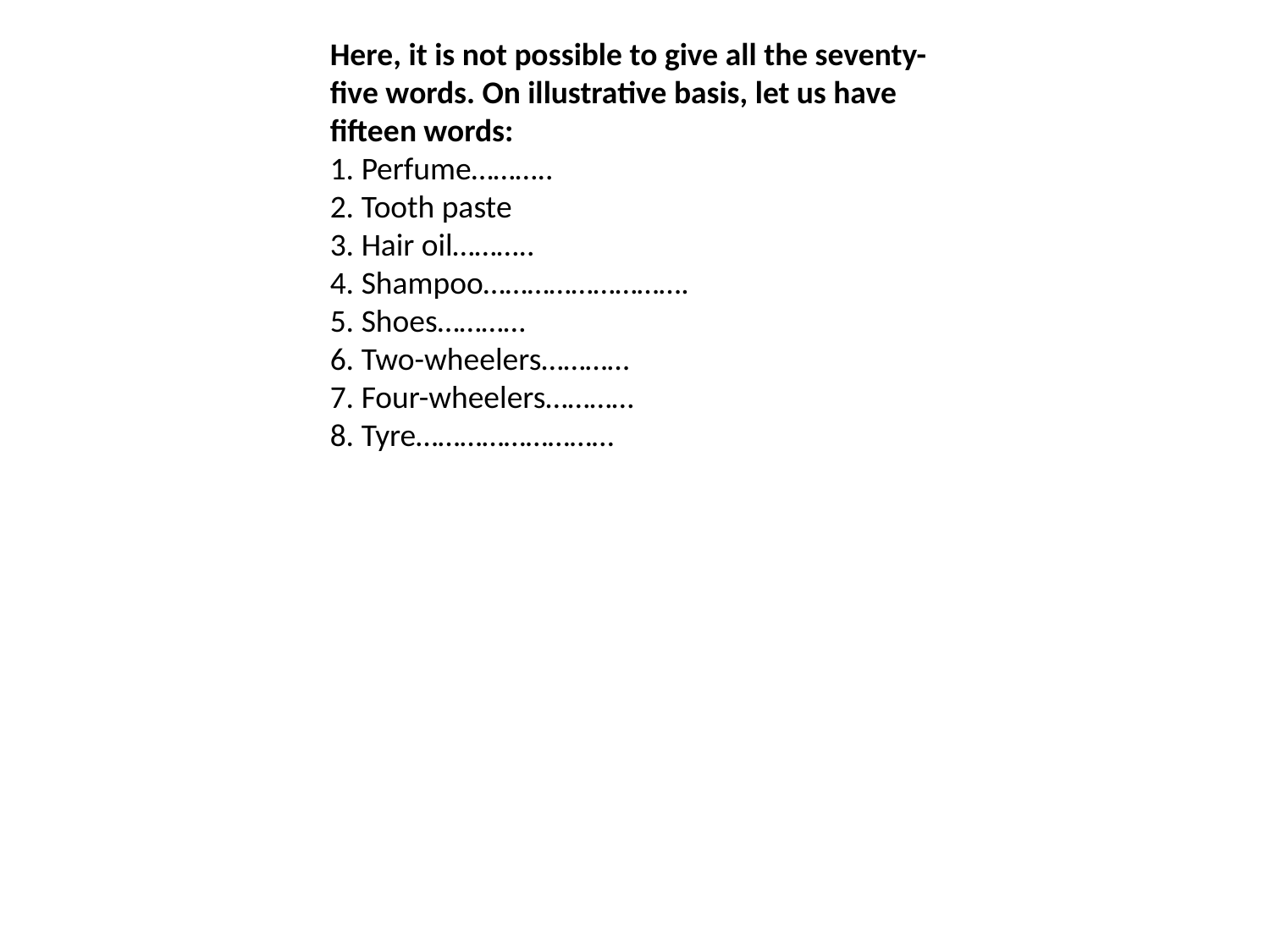

Here, it is not possible to give all the seventy-five words. On illustrative basis, let us have fifteen words:
1. Perfume………..
2. Tooth paste
3. Hair oil………..
4. Shampoo……………………….
5. Shoes…………
6. Two-wheelers…………
7. Four-wheelers…………
8. Tyre………………………